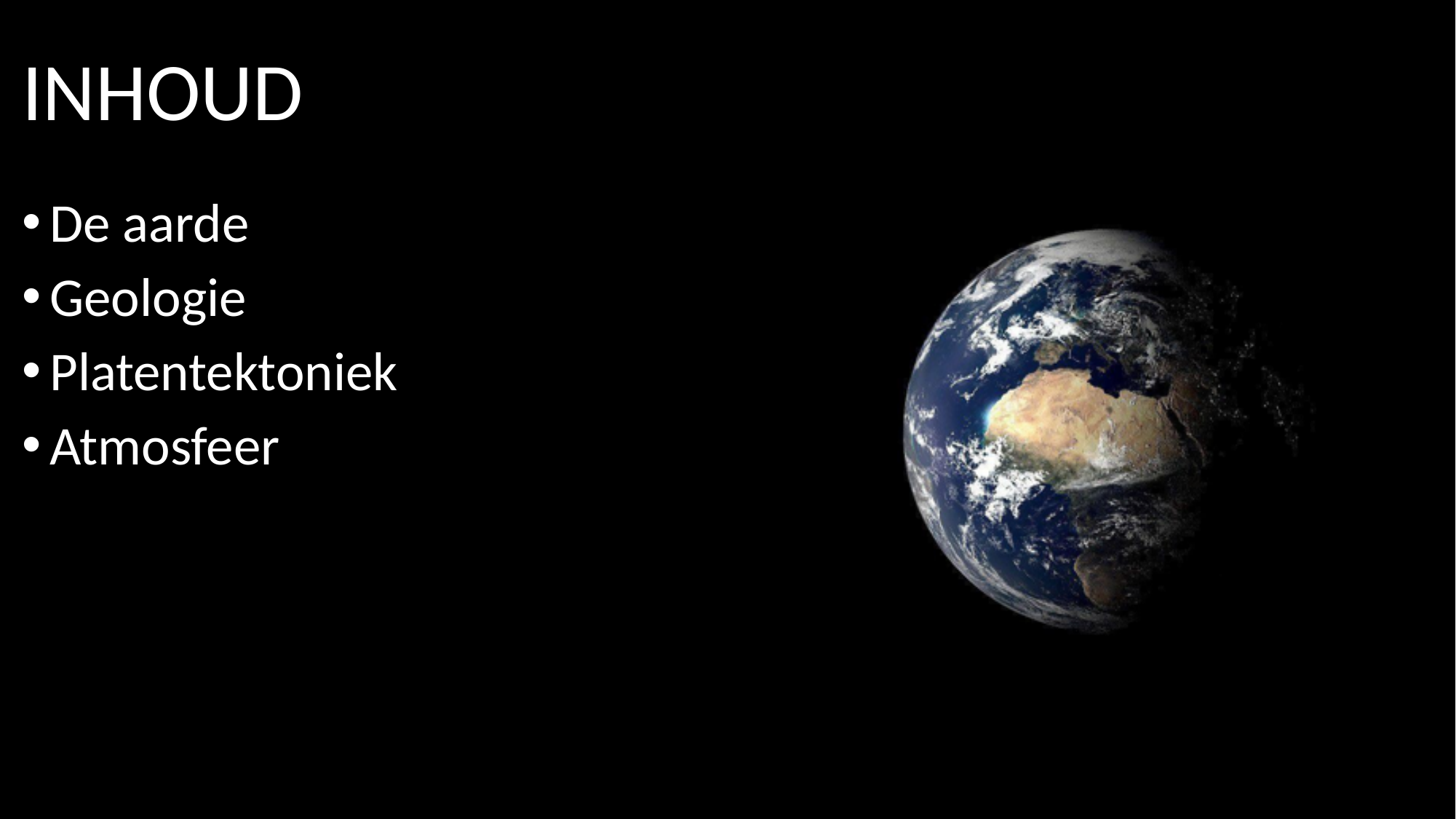

# INHOUD
De aarde
Geologie
Platentektoniek
Atmosfeer